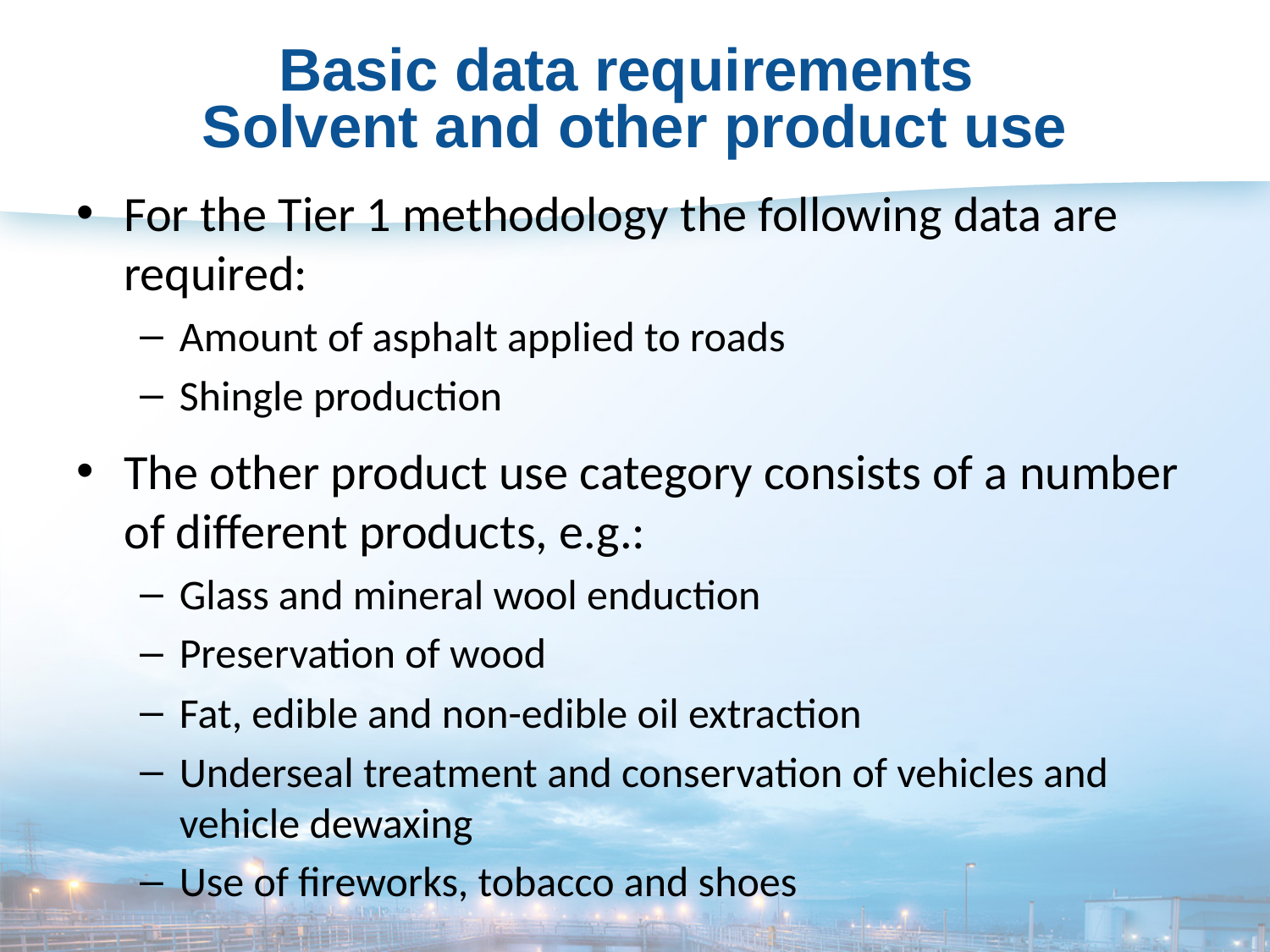

# Basic data requirements Solvent and other product use
For the Tier 1 methodology the following data are required:
Amount of asphalt applied to roads
Shingle production
The other product use category consists of a number of different products, e.g.:
Glass and mineral wool enduction
Preservation of wood
Fat, edible and non-edible oil extraction
Underseal treatment and conservation of vehicles and vehicle dewaxing
Use of fireworks, tobacco and shoes